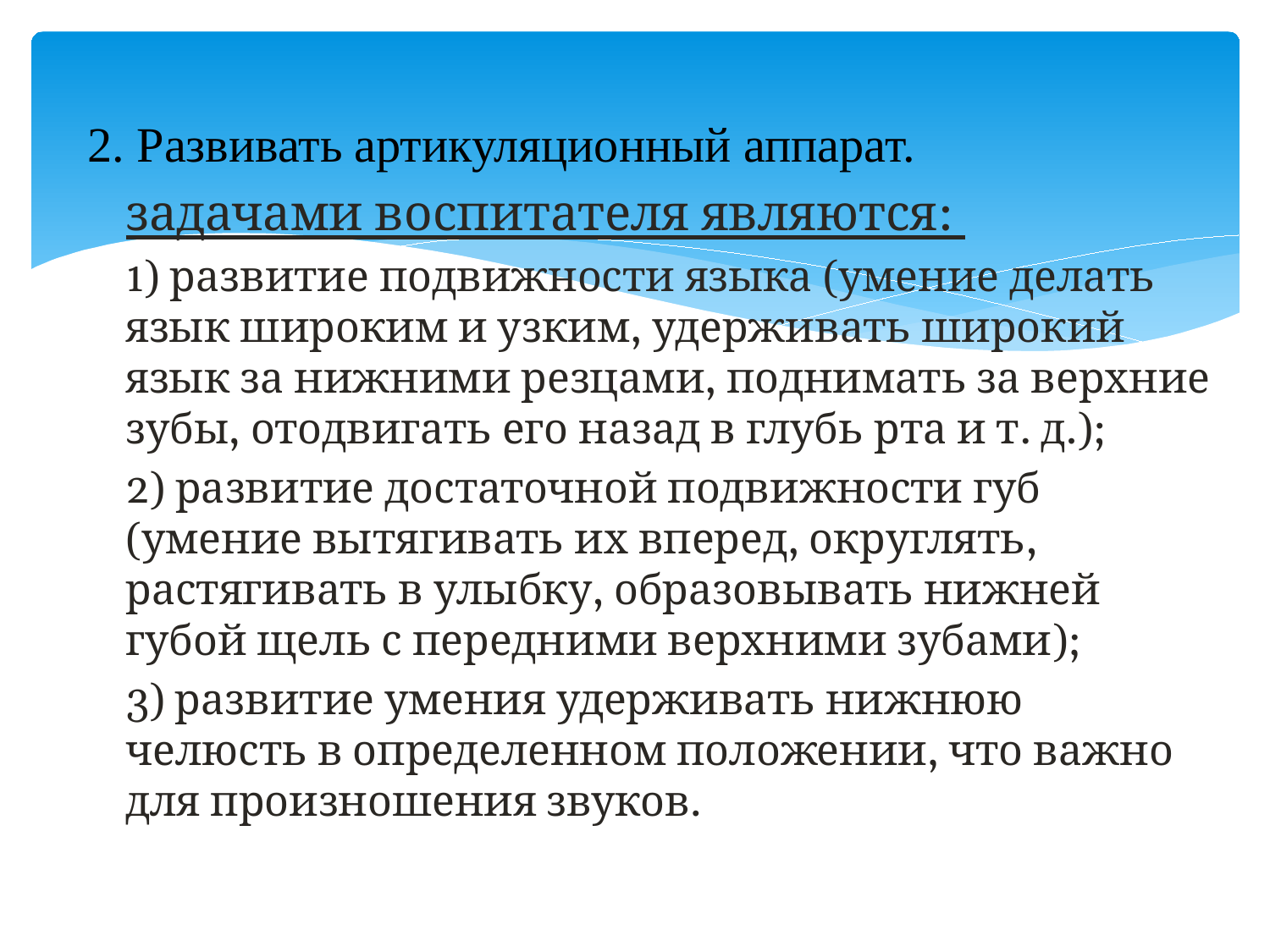

#
2. Развивать артикуляционный аппарат.
задачами воспитателя являются:
1) развитие подвижности языка (умение делать язык широким и узким, удерживать широкий язык за нижними резцами, поднимать за верхние зубы, отодвигать его назад в глубь рта и т. д.);
2) развитие достаточной подвижности губ (умение вытягивать их вперед, округлять, растягивать в улыбку, образовывать нижней губой щель с передними верхними зубами);
3) развитие умения удерживать нижнюю челюсть в определенном положении, что важно для произношения звуков.